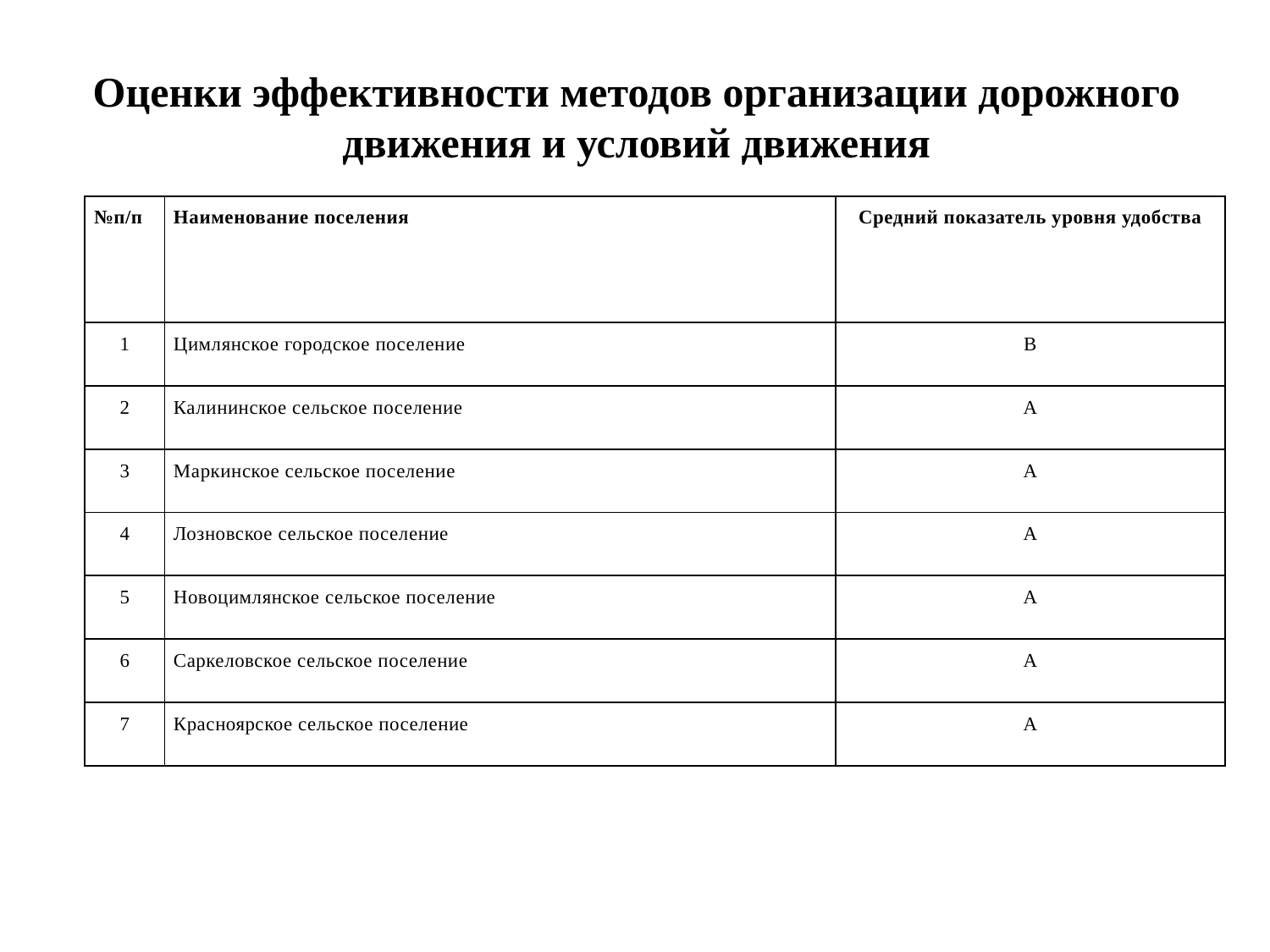

# Оценки эффективности методов организации дорожного движения и условий движения
| №п/п | Наименование поселения | Средний показатель уровня удобства |
| --- | --- | --- |
| 1 | Цимлянское городское поселение | В |
| 2 | Калининское сельское поселение | А |
| 3 | Маркинское сельское поселение | А |
| 4 | Лозновское сельское поселение | А |
| 5 | Новоцимлянское сельское поселение | А |
| 6 | Саркеловское сельское поселение | А |
| 7 | Красноярское сельское поселение | А |